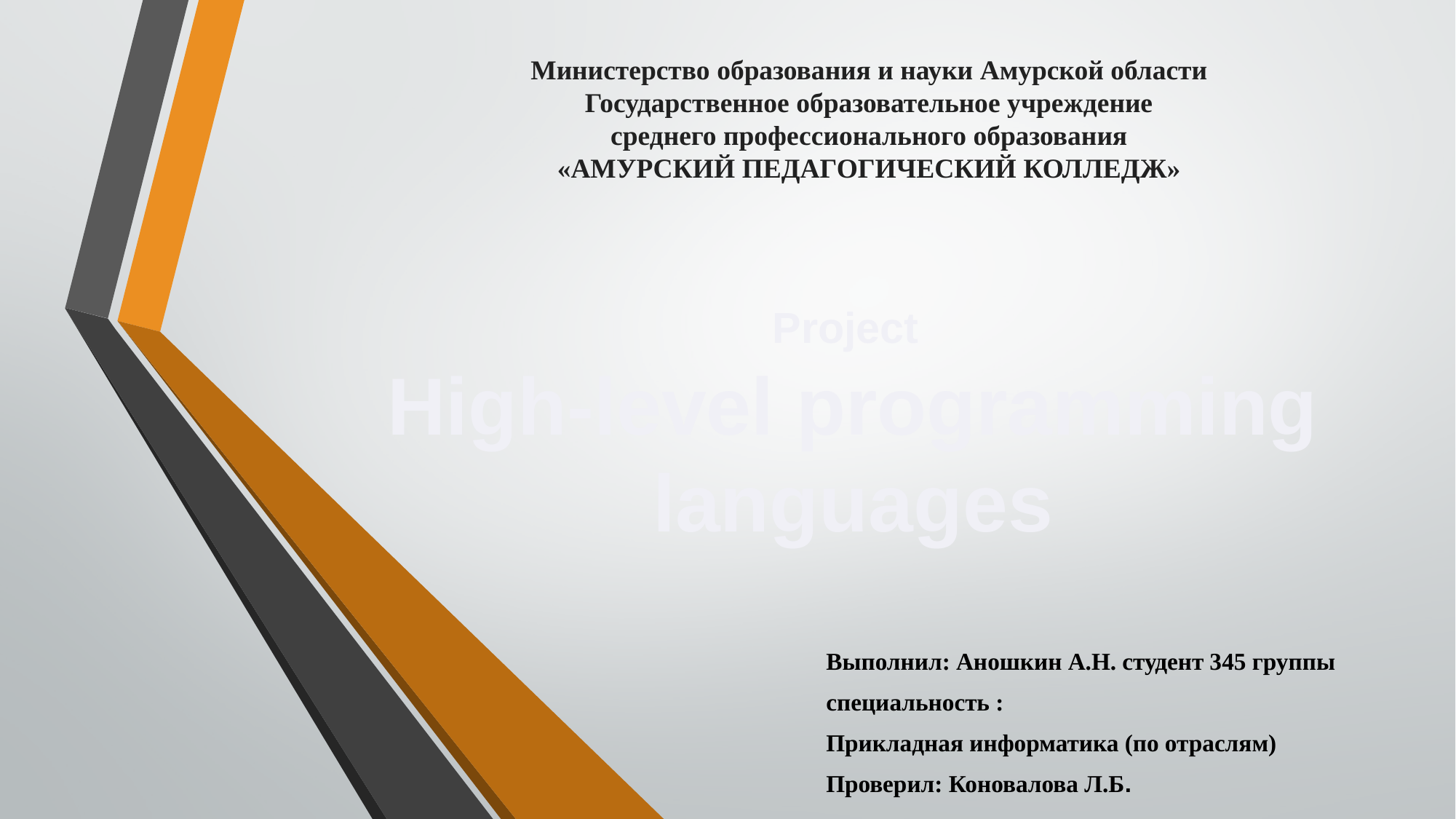

Министерство образования и науки Амурской области
Государственное образовательное учреждение
среднего профессионального образования
«АМУРСКИЙ ПЕДАГОГИЧЕСКИЙ КОЛЛЕДЖ»
# Project High-level programming languages
Выполнил: Аношкин А.Н. студент 345 группы
специальность :
Прикладная информатика (по отраслям)
Проверил: Коновалова Л.Б.